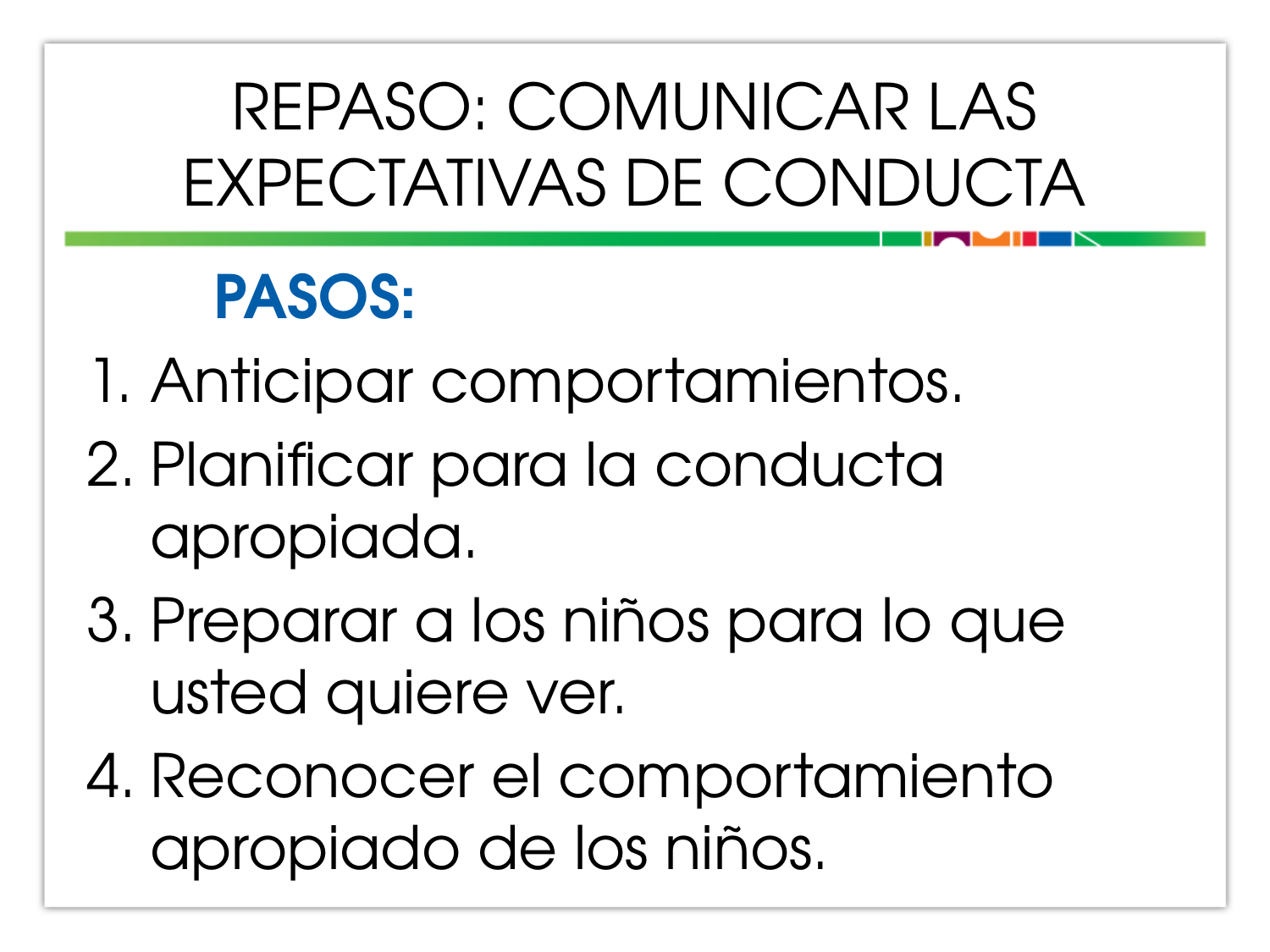

# Repaso: Comunicar las Expectativas de conducta
	PASOS:
Anticipar comportamientos.
Planificar para la conducta apropiada.
Preparar a los niños para lo que usted quiere ver.
Reconocer el comportamiento apropiado de los niños.